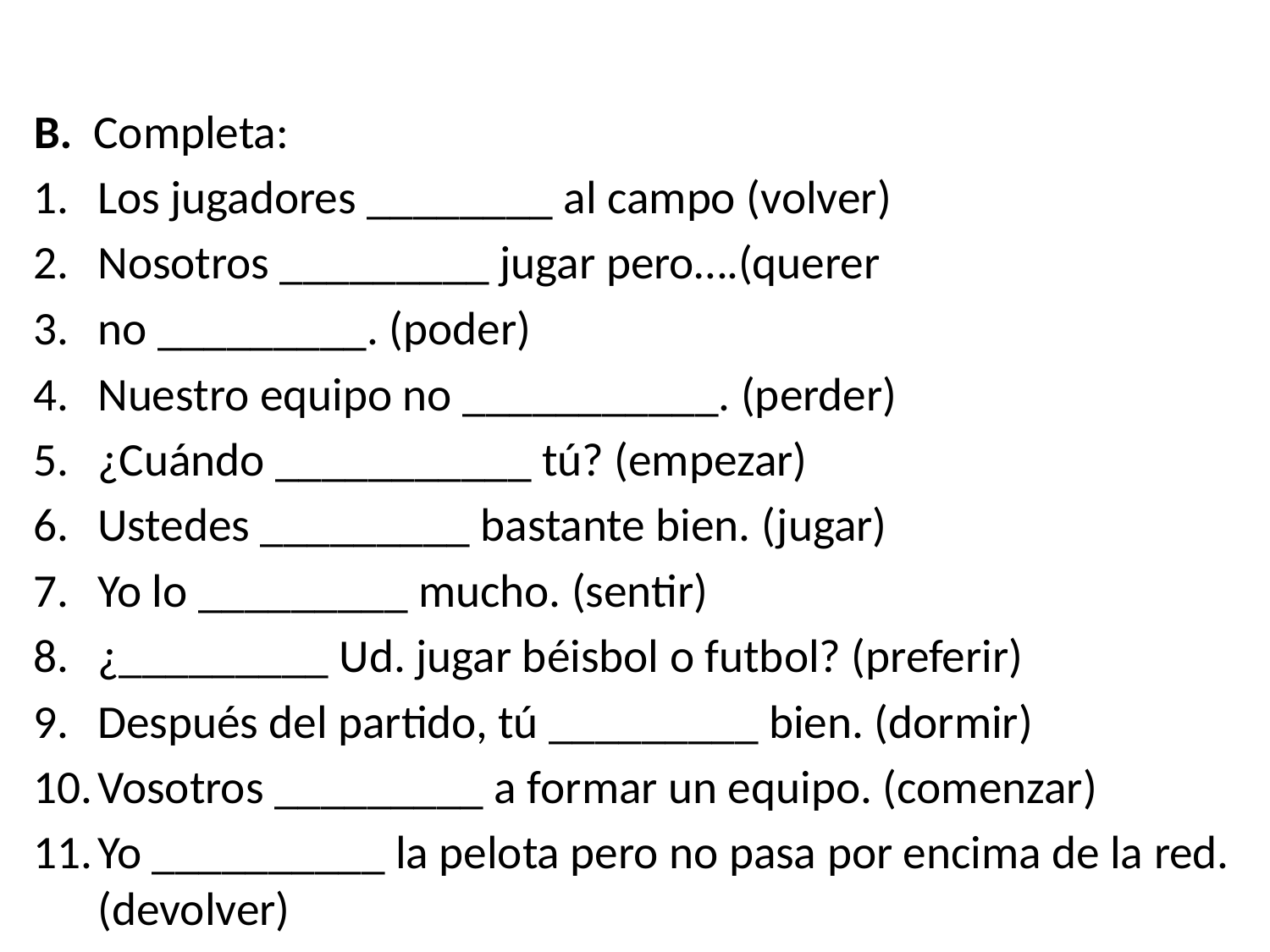

B.  Completa:
Los jugadores ________ al campo (volver)
Nosotros _________ jugar pero….(querer
no _________. (poder)
Nuestro equipo no ___________. (perder)
¿Cuándo ___________ tú? (empezar)
Ustedes _________ bastante bien. (jugar)
Yo lo _________ mucho. (sentir)
¿_________ Ud. jugar béisbol o futbol? (preferir)
Después del partido, tú _________ bien. (dormir)
Vosotros _________ a formar un equipo. (comenzar)
Yo __________ la pelota pero no pasa por encima de la red. (devolver)